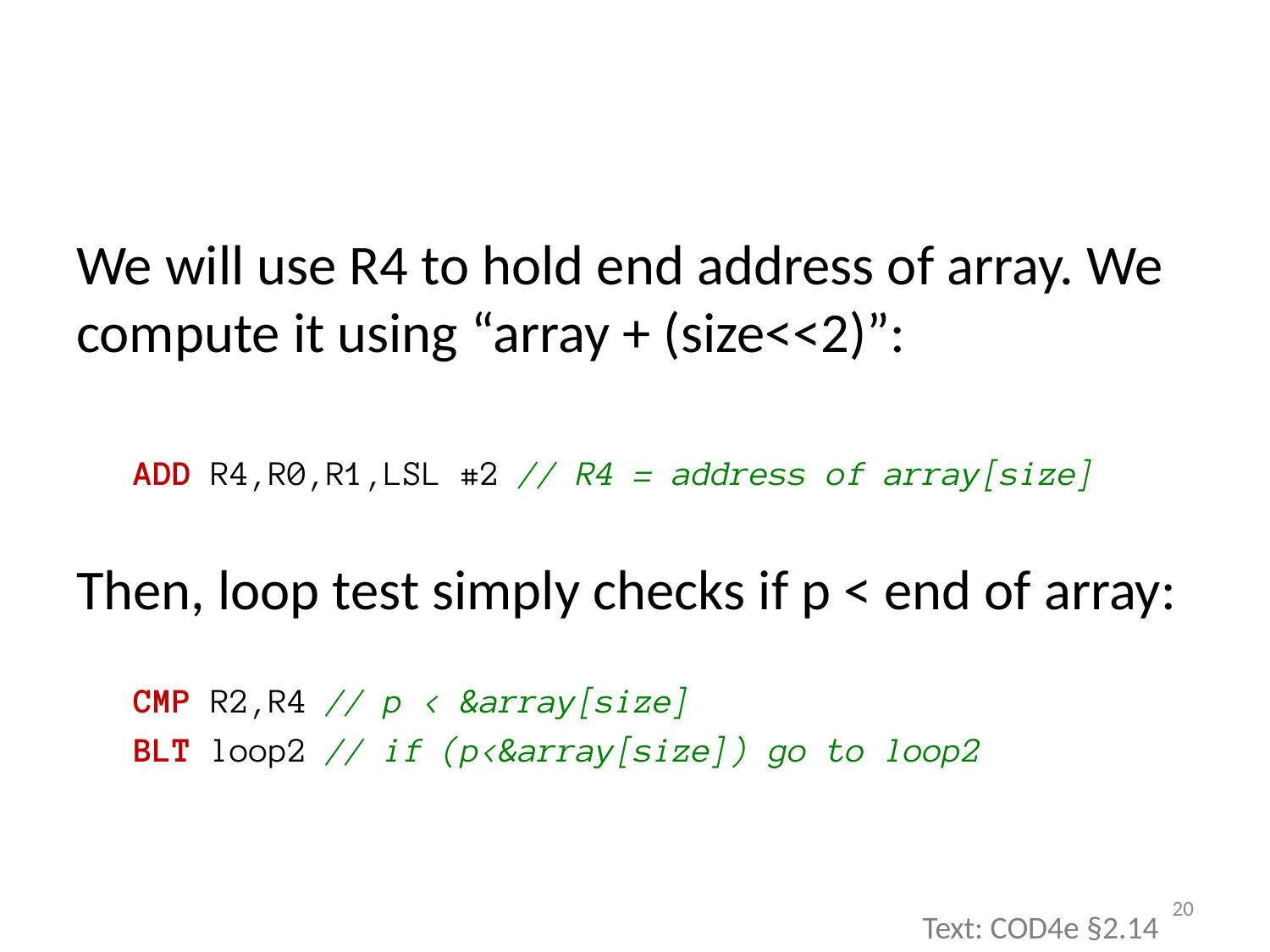

#
We will use R4 to hold end address of array. We compute it using “array + (size<<2)”:

   ADD R4,R0,R1,LSL #2 // R4 = address of array[size]

Then, loop test simply checks if p < end of array:

   CMP R2,R4 // p < &array[size]
   BLT loop2 // if (p<&array[size]) go to loop2
20
Text: COD4e §2.14